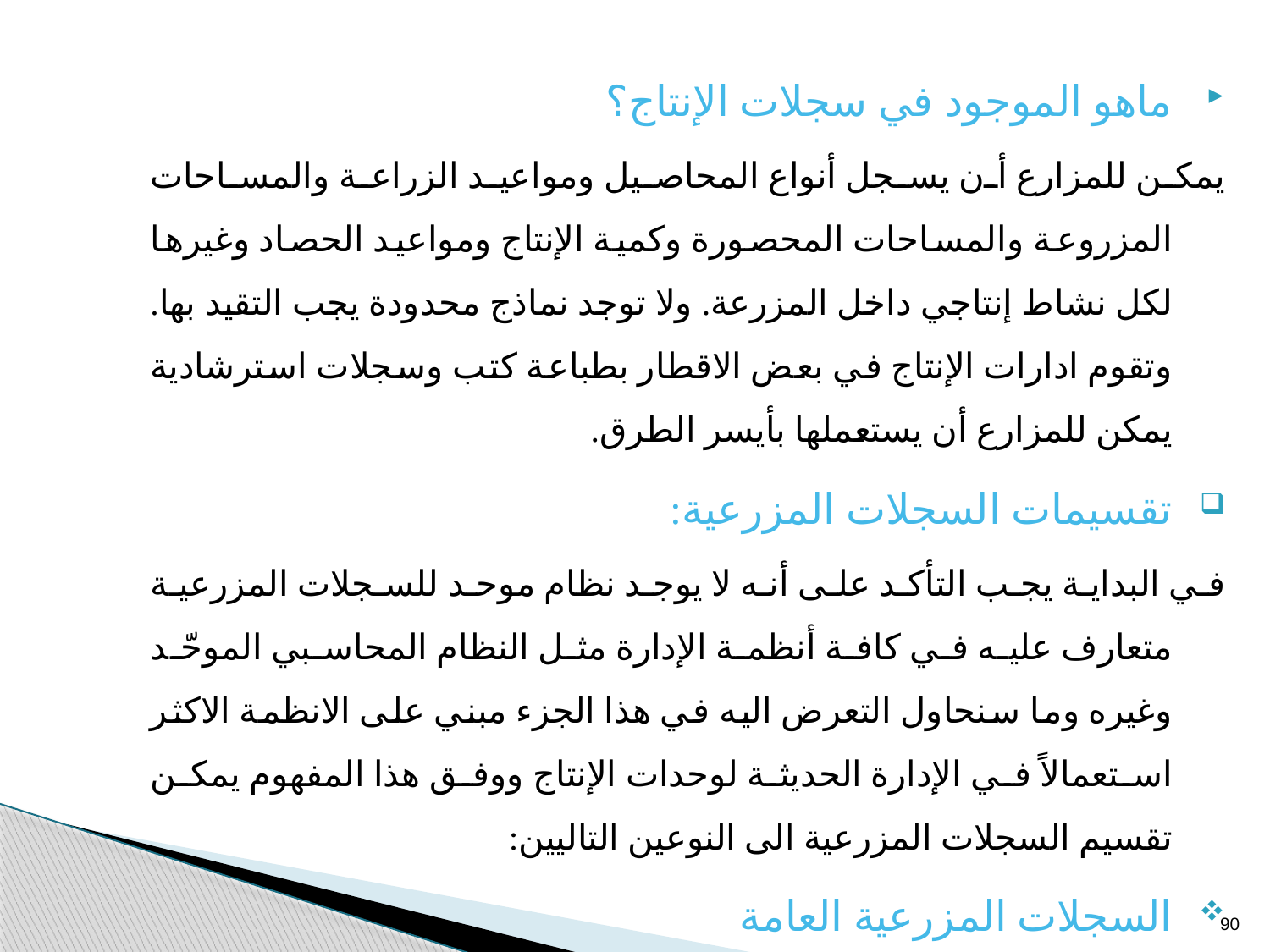

ماهو الموجود في سجلات الإنتاج؟
يمكن للمزارع أن يسجل أنواع المحاصيل ومواعيد الزراعة والمساحات المزروعة والمساحات المحصورة وكمية الإنتاج ومواعيد الحصاد وغيرها لكل نشاط إنتاجي داخل المزرعة. ولا توجد نماذج محدودة يجب التقيد بها. وتقوم ادارات الإنتاج في بعض الاقطار بطباعة كتب وسجلات استرشادية يمكن للمزارع أن يستعملها بأيسر الطرق.
تقسيمات السجلات المزرعية:
في البداية يجب التأكد على أنه لا يوجد نظام موحد للسجلات المزرعية متعارف عليه في كافة أنظمة الإدارة مثل النظام المحاسبي الموحّد وغيره وما سنحاول التعرض اليه في هذا الجزء مبني على الانظمة الاكثر استعمالاً في الإدارة الحديثة لوحدات الإنتاج ووفق هذا المفهوم يمكن تقسيم السجلات المزرعية الى النوعين التاليين:
السجلات المزرعية العامة
 سجلات النشاط المزرعي

90